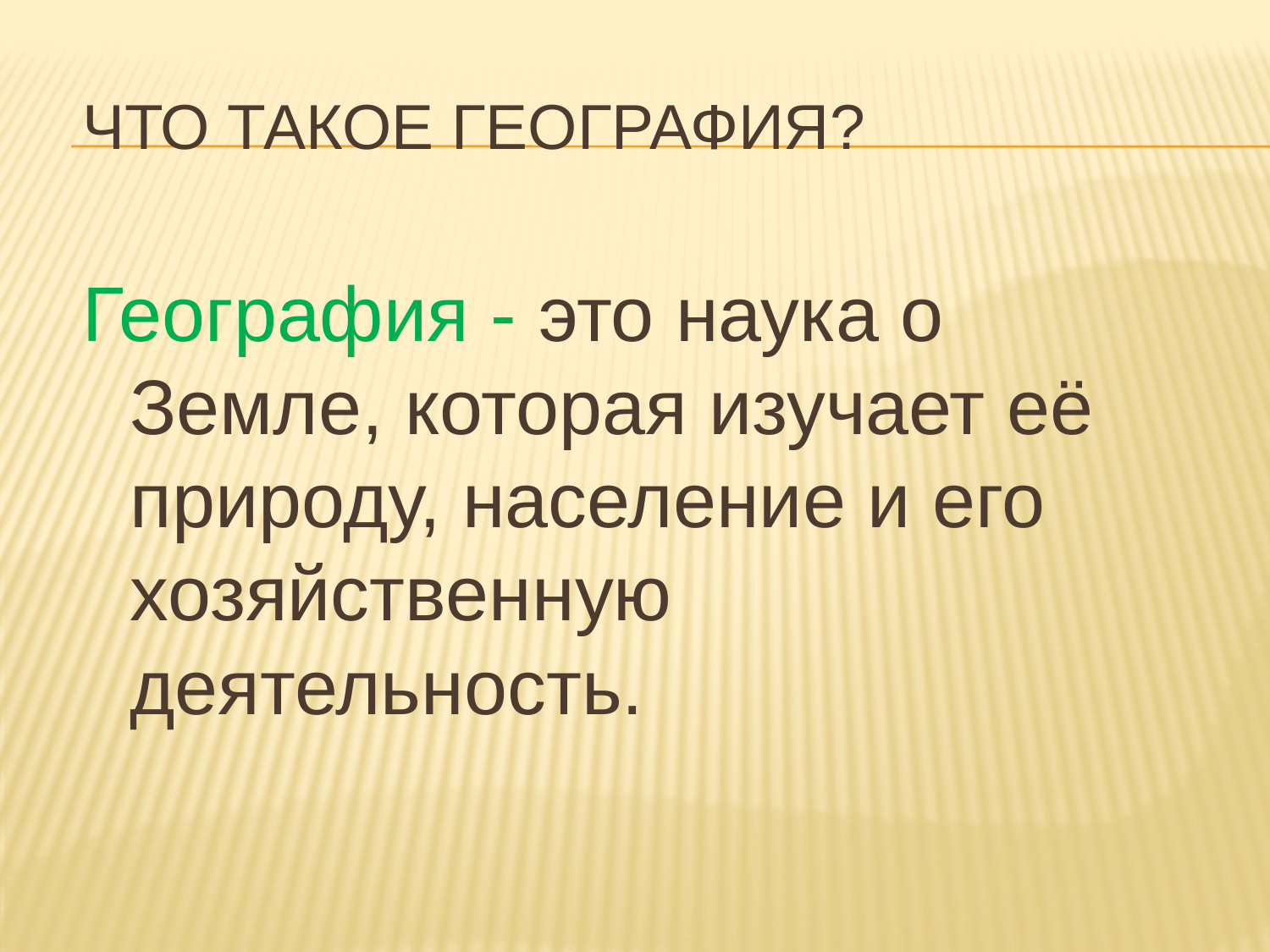

# Что такое география?
География - это наука о Земле, которая изучает её природу, население и его хозяйственную деятельность.